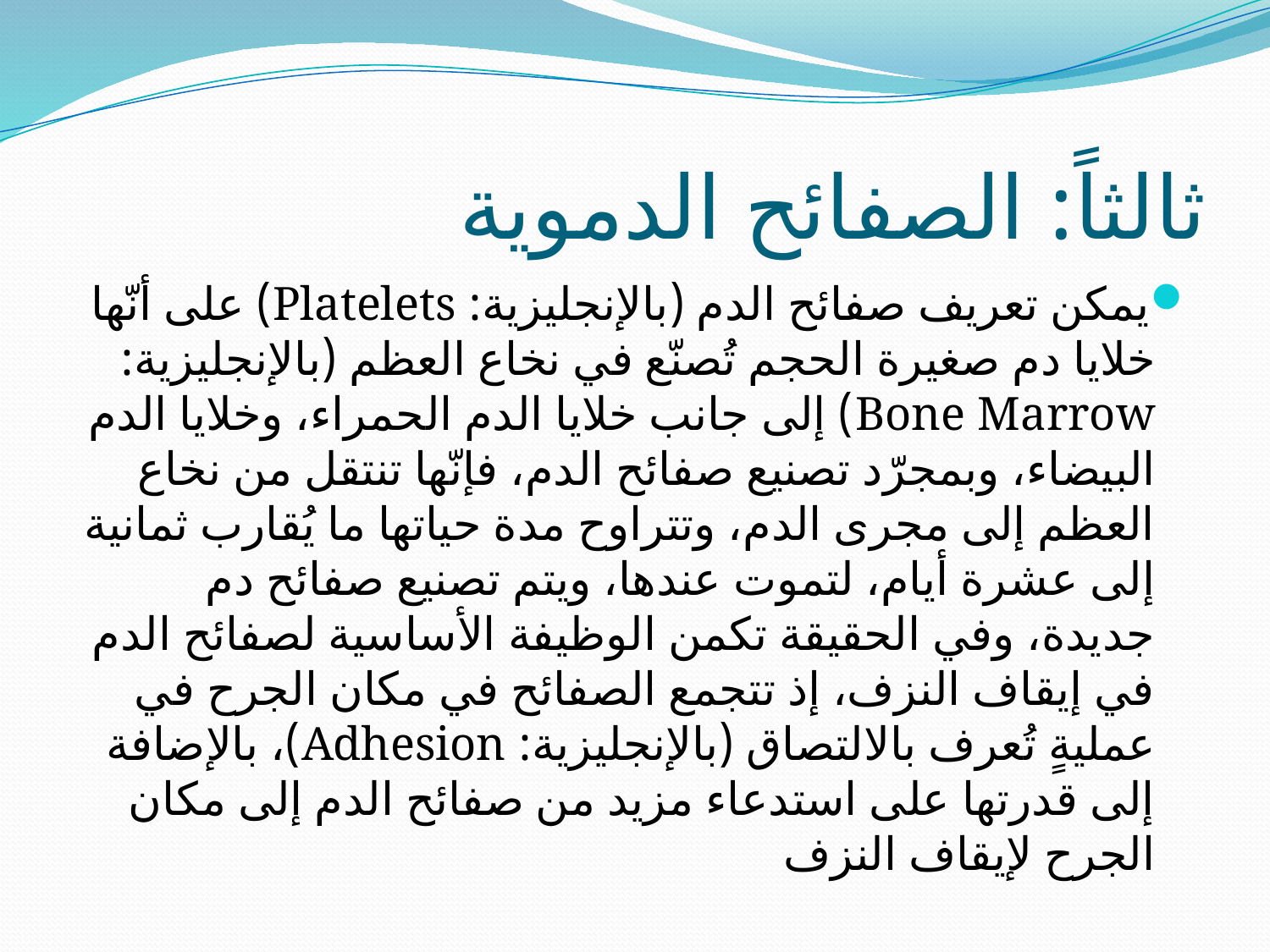

# ثالثاً: الصفائح الدموية
يمكن تعريف صفائح الدم (بالإنجليزية: Platelets) على أنّها خلايا دم صغيرة الحجم تُصنّع في نخاع العظم (بالإنجليزية: Bone Marrow) إلى جانب خلايا الدم الحمراء، وخلايا الدم البيضاء، وبمجرّد تصنيع صفائح الدم، فإنّها تنتقل من نخاع العظم إلى مجرى الدم، وتتراوح مدة حياتها ما يُقارب ثمانية إلى عشرة أيام، لتموت عندها، ويتم تصنيع صفائح دم جديدة، وفي الحقيقة تكمن الوظيفة الأساسية لصفائح الدم في إيقاف النزف، إذ تتجمع الصفائح في مكان الجرح في عمليةٍ تُعرف بالالتصاق (بالإنجليزية: Adhesion)، بالإضافة إلى قدرتها على استدعاء مزيد من صفائح الدم إلى مكان الجرح لإيقاف النزف